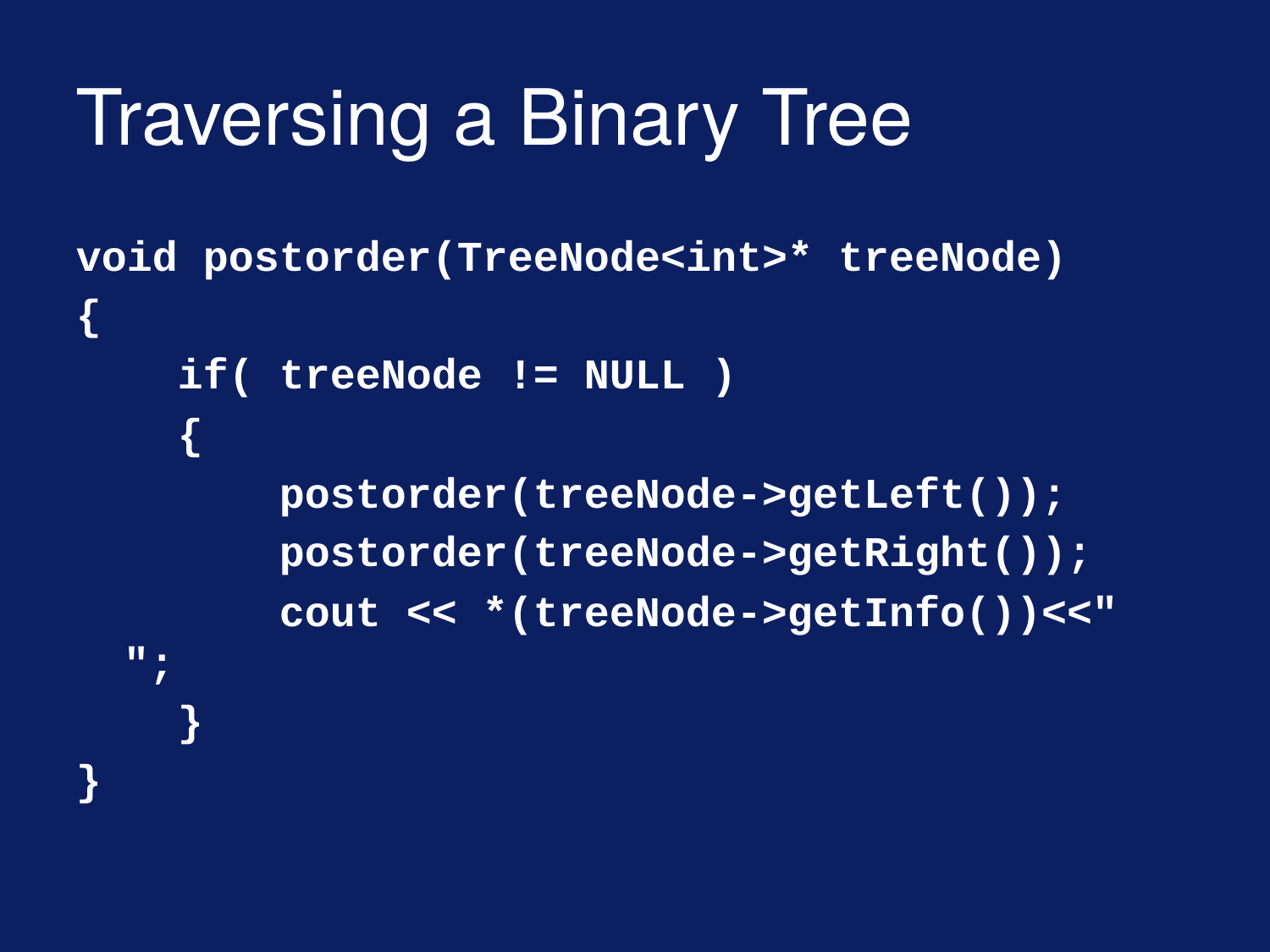

# Traversing a Binary Tree
void postorder(TreeNode<int>* treeNode)
{
    if( treeNode != NULL )
    {
        postorder(treeNode->getLeft());
        postorder(treeNode->getRight());
        cout << *(treeNode->getInfo())<<" ";
    }
}